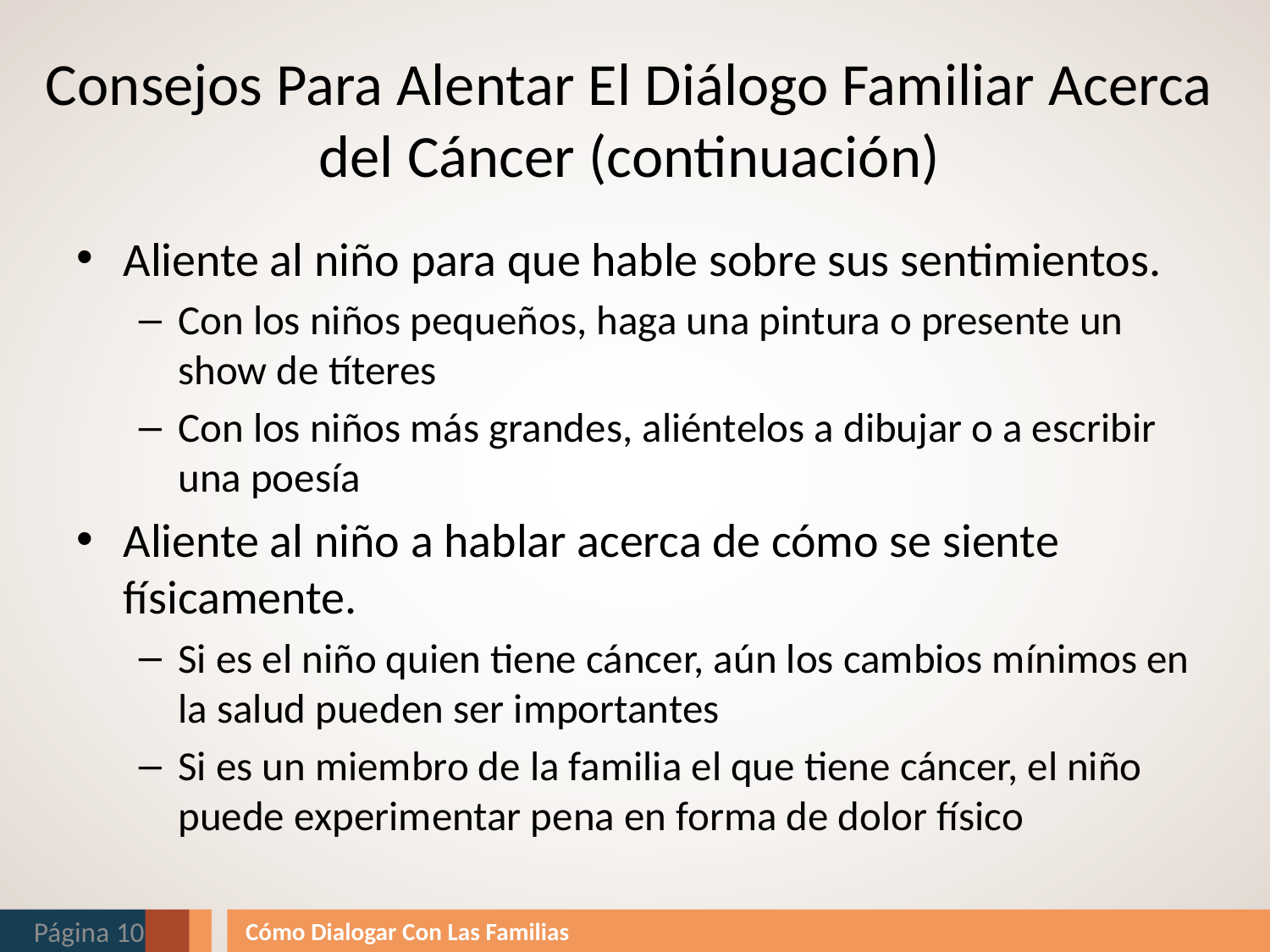

# Consejos Para Alentar El Diálogo Familiar Acerca del Cáncer (continuación)
Aliente al niño para que hable sobre sus sentimientos.
Con los niños pequeños, haga una pintura o presente un show de títeres
Con los niños más grandes, aliéntelos a dibujar o a escribir una poesía
Aliente al niño a hablar acerca de cómo se siente físicamente.
Si es el niño quien tiene cáncer, aún los cambios mínimos en la salud pueden ser importantes
Si es un miembro de la familia el que tiene cáncer, el niño puede experimentar pena en forma de dolor físico

Página 10
Cómo Dialogar Con Las Familias